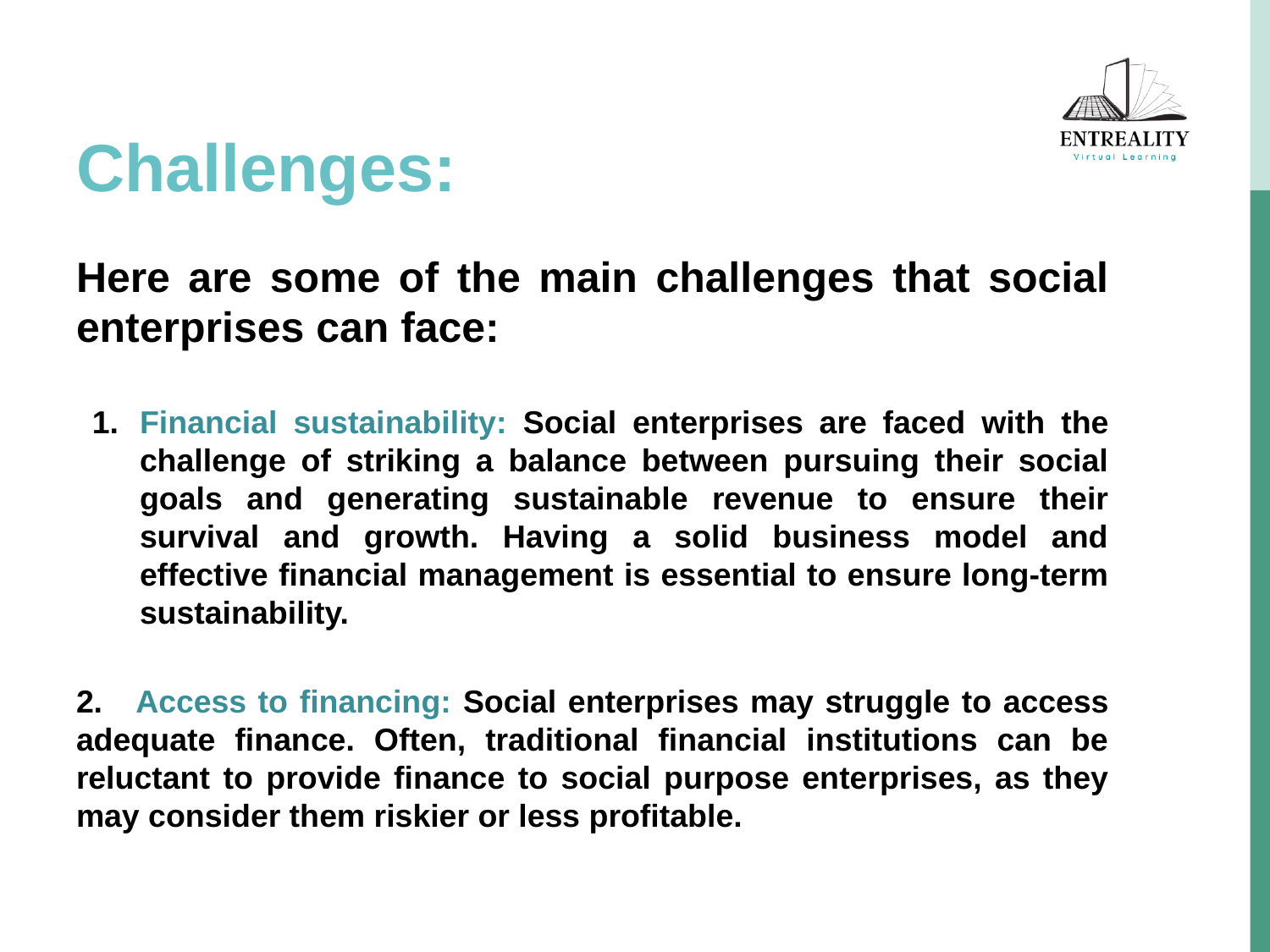

# Challenges:
Here are some of the main challenges that social enterprises can face:

Financial sustainability: Social enterprises are faced with the challenge of striking a balance between pursuing their social goals and generating sustainable revenue to ensure their survival and growth. Having a solid business model and effective financial management is essential to ensure long-term sustainability.

2.   Access to financing: Social enterprises may struggle to access adequate finance. Often, traditional financial institutions can be reluctant to provide finance to social purpose enterprises, as they may consider them riskier or less profitable.